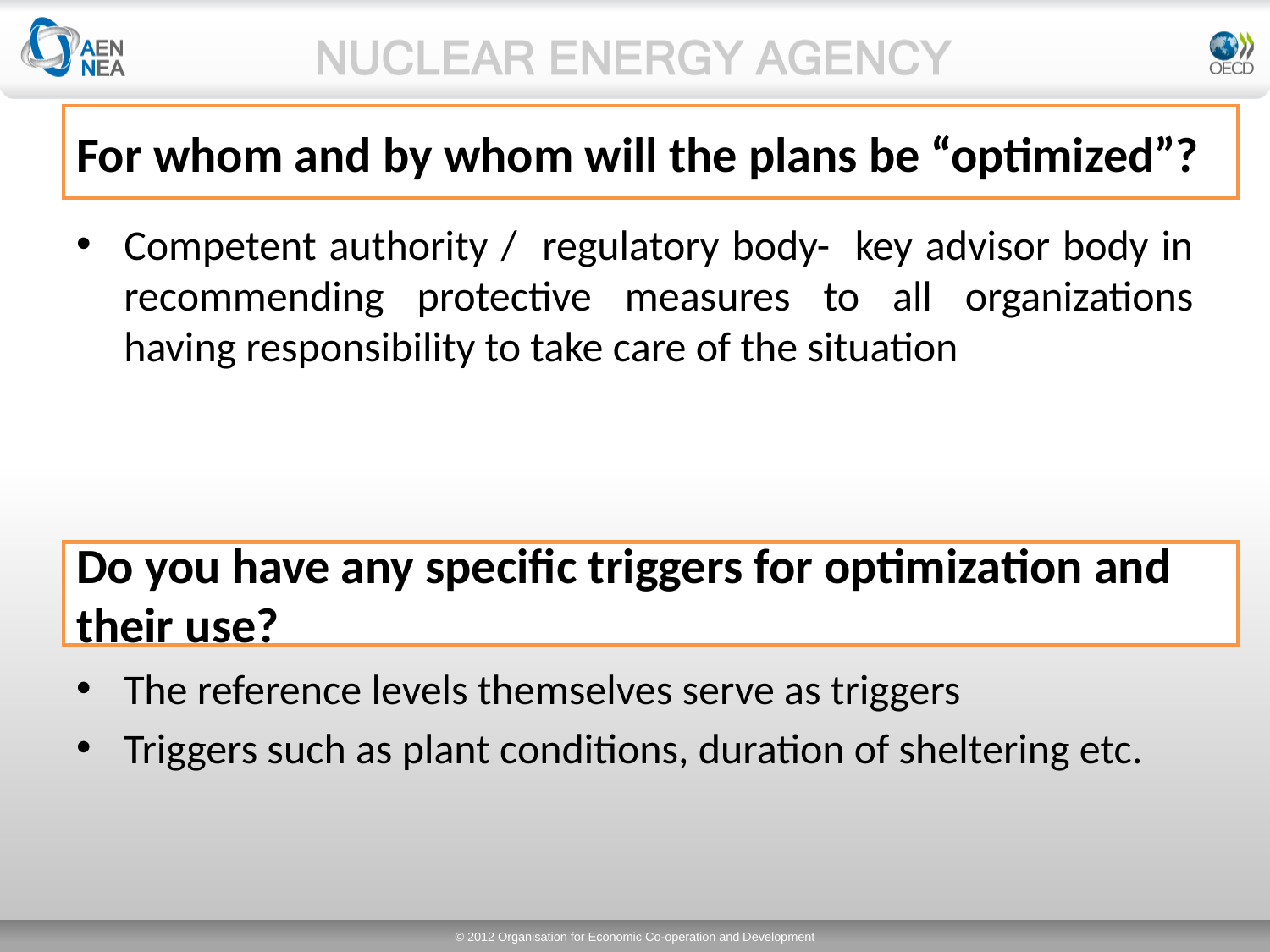

# For whom and by whom will the plans be “optimized”?
Competent authority /  regulatory body-  key advisor body in recommending protective measures to all organizations having responsibility to take care of the situation
Do you have any specific triggers for optimization and their use?
The reference levels themselves serve as triggers
Triggers such as plant conditions, duration of sheltering etc.